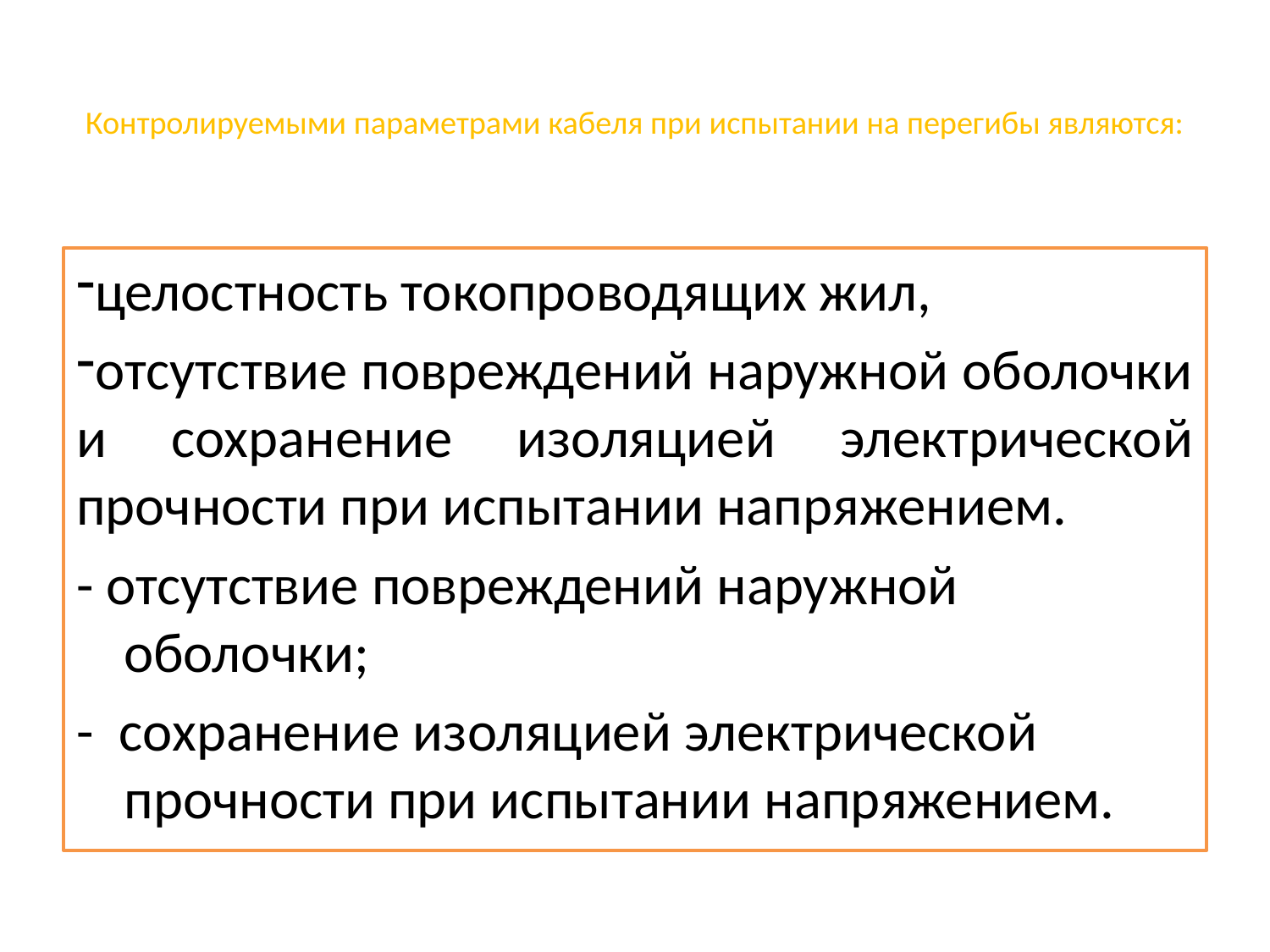

# Контролируемыми параметрами кабеля при испытании на перегибы являются:
целостность токопроводящих жил,
отсутствие повреждений наружной оболочки и сохранение изоляцией электрической прочности при испытании напряжением.
- отсутствие повреждений наружной оболочки;
-  сохранение изоляцией электрической прочности при испытании напряжением.